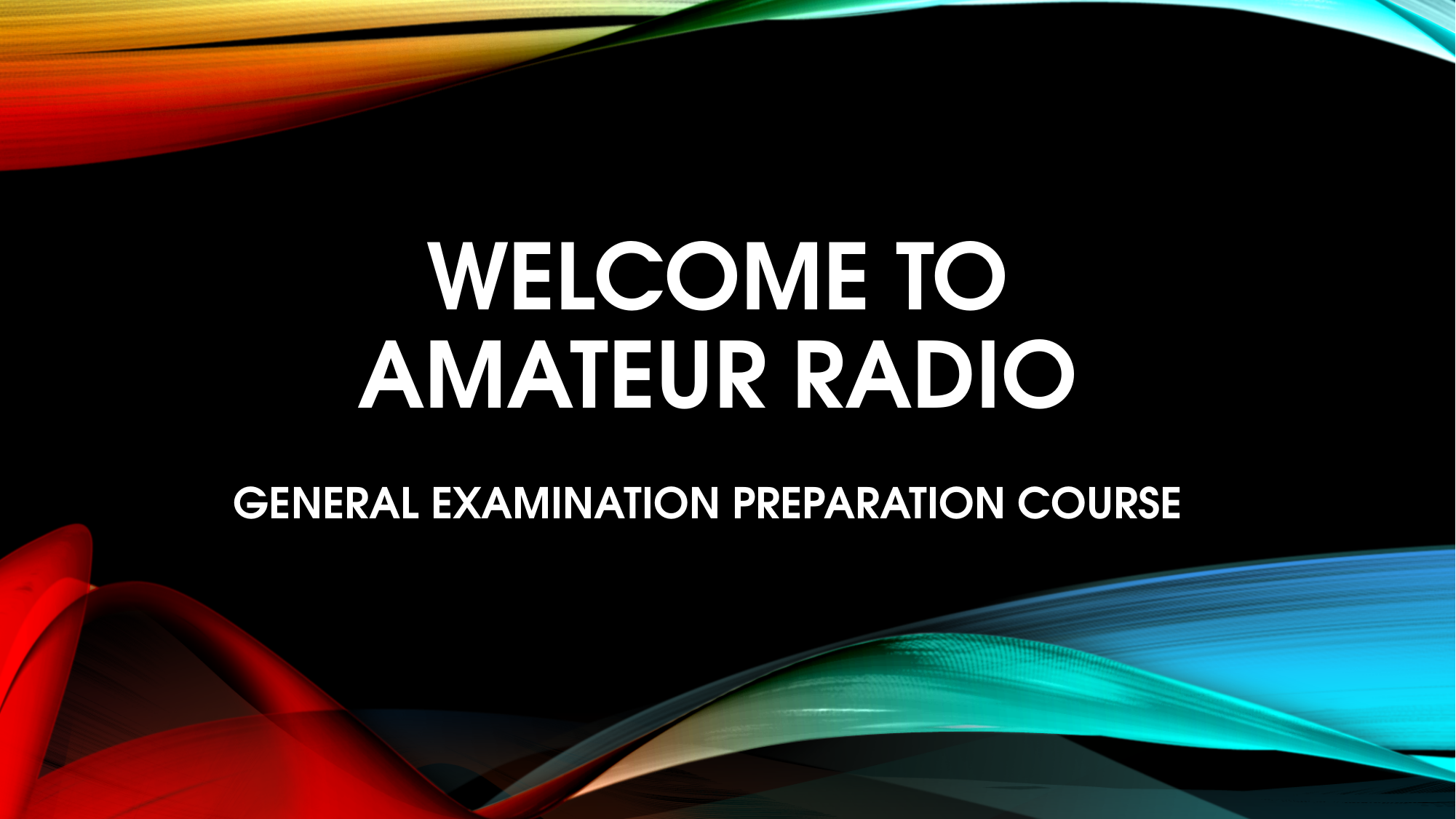

# Welcome to amateur radio
GENERAL EXAMINATION PREPARATION COURSE